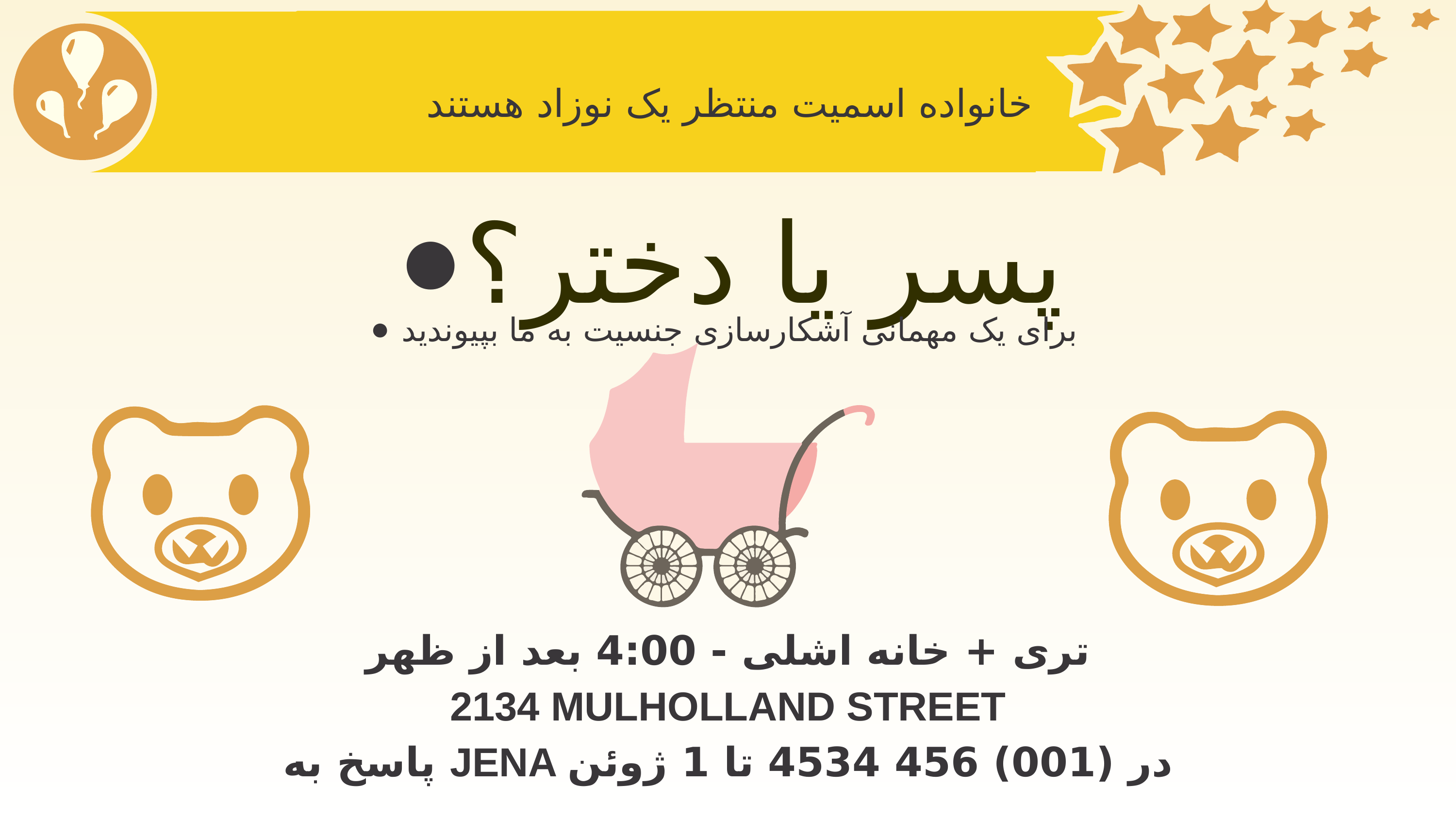

# خانواده اسمیت منتظر یک نوزاد هستند

پسر یا دختر؟
برای یک مهمانی آشکارسازی جنسیت به ما بپیوندید

تری + خانه اشلی - 4:00 بعد از ظهر
2134 MULHOLLAND STREET
پاسخ به JENA در (001) 456 4534 تا 1 ژوئن